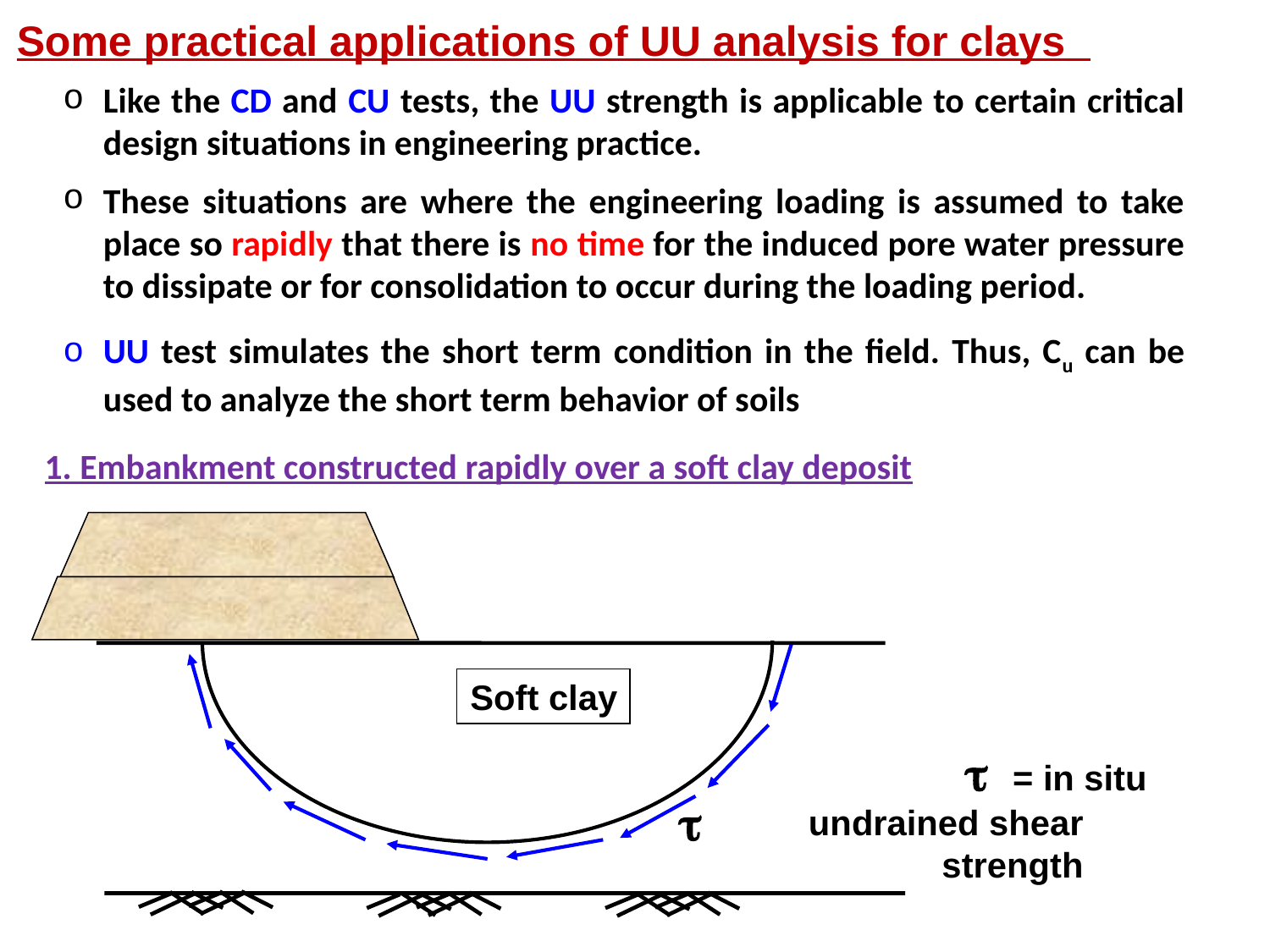

Some practical applications of UU analysis for clays
Like the CD and CU tests, the UU strength is applicable to certain critical design situations in engineering practice.
These situations are where the engineering loading is assumed to take place so rapidly that there is no time for the induced pore water pressure to dissipate or for consolidation to occur during the loading period.
UU test simulates the short term condition in the field. Thus, Cu can be used to analyze the short term behavior of soils
1. Embankment constructed rapidly over a soft clay deposit

τ

Soft clay

τ = in situ undrained shear strength